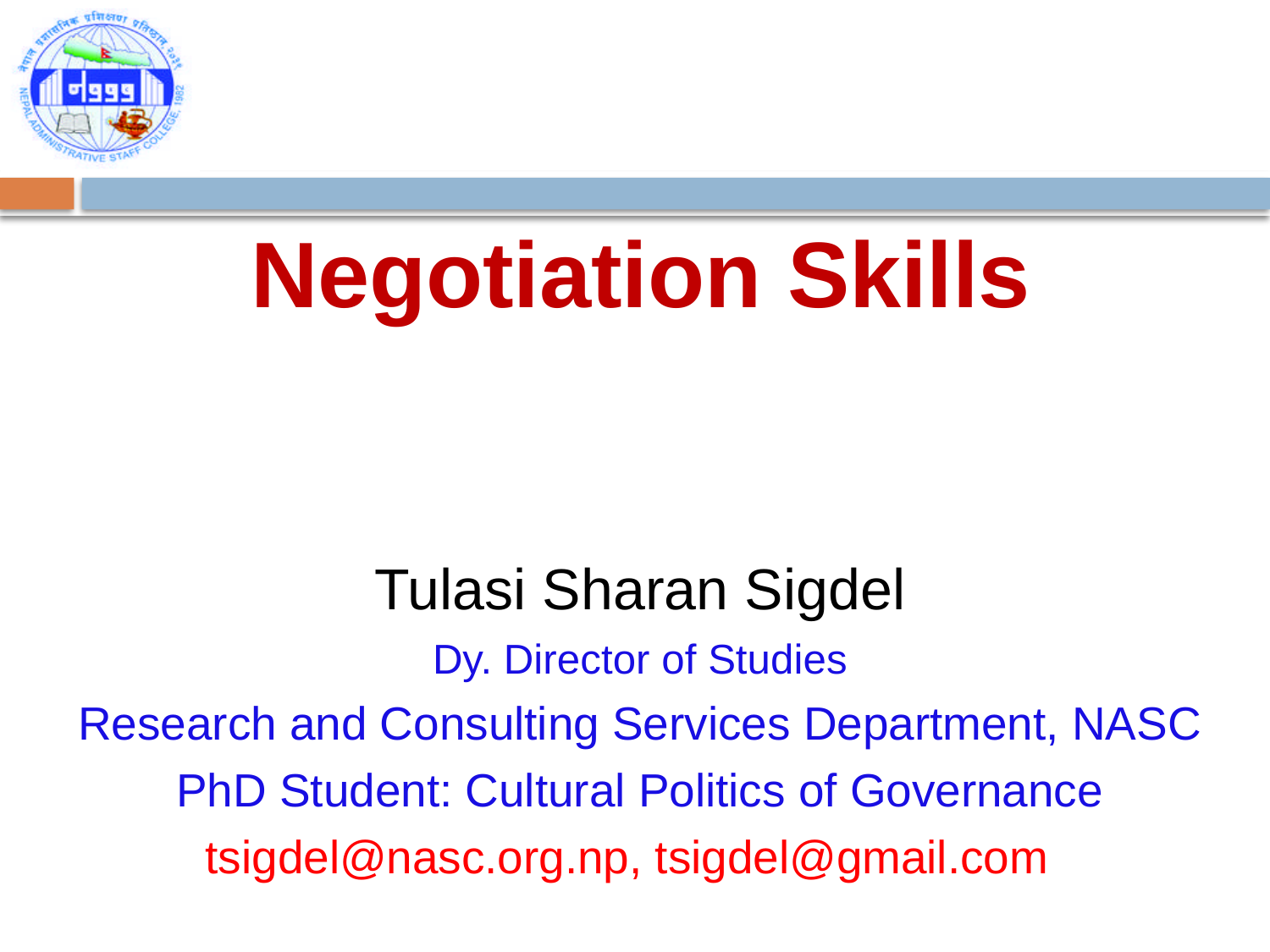

Negotiation Skills

Tulasi Sharan Sigdel
Dy. Director of Studies
Research and Consulting Services Department, NASC
PhD Student: Cultural Politics of Governance
tsigdel@nasc.org.np, tsigdel@gmail.com